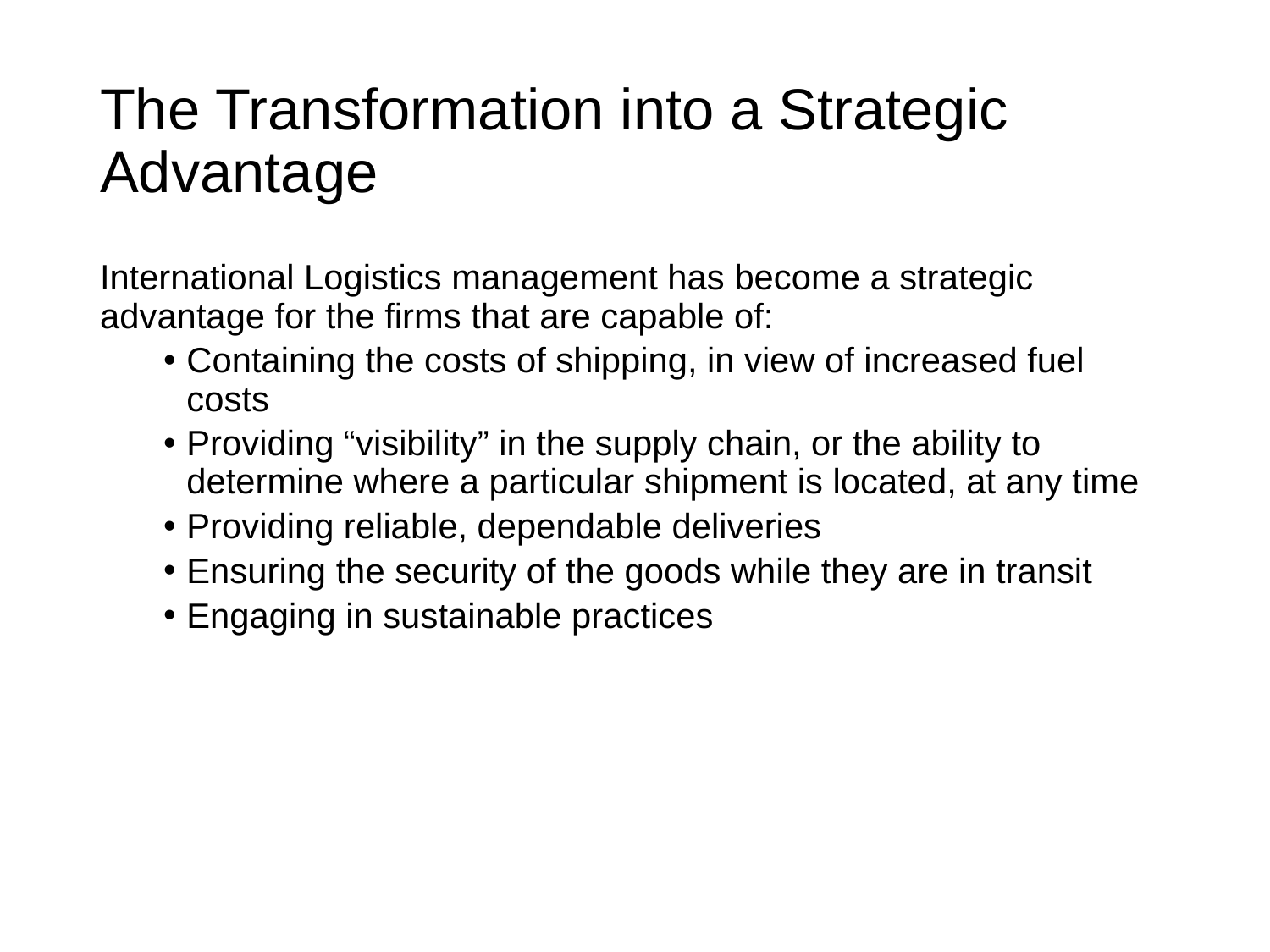

# The Transformation into a Strategic Advantage
International Logistics management has become a strategic advantage for the firms that are capable of:
Containing the costs of shipping, in view of increased fuel costs
Providing “visibility” in the supply chain, or the ability to determine where a particular shipment is located, at any time
Providing reliable, dependable deliveries
Ensuring the security of the goods while they are in transit
Engaging in sustainable practices